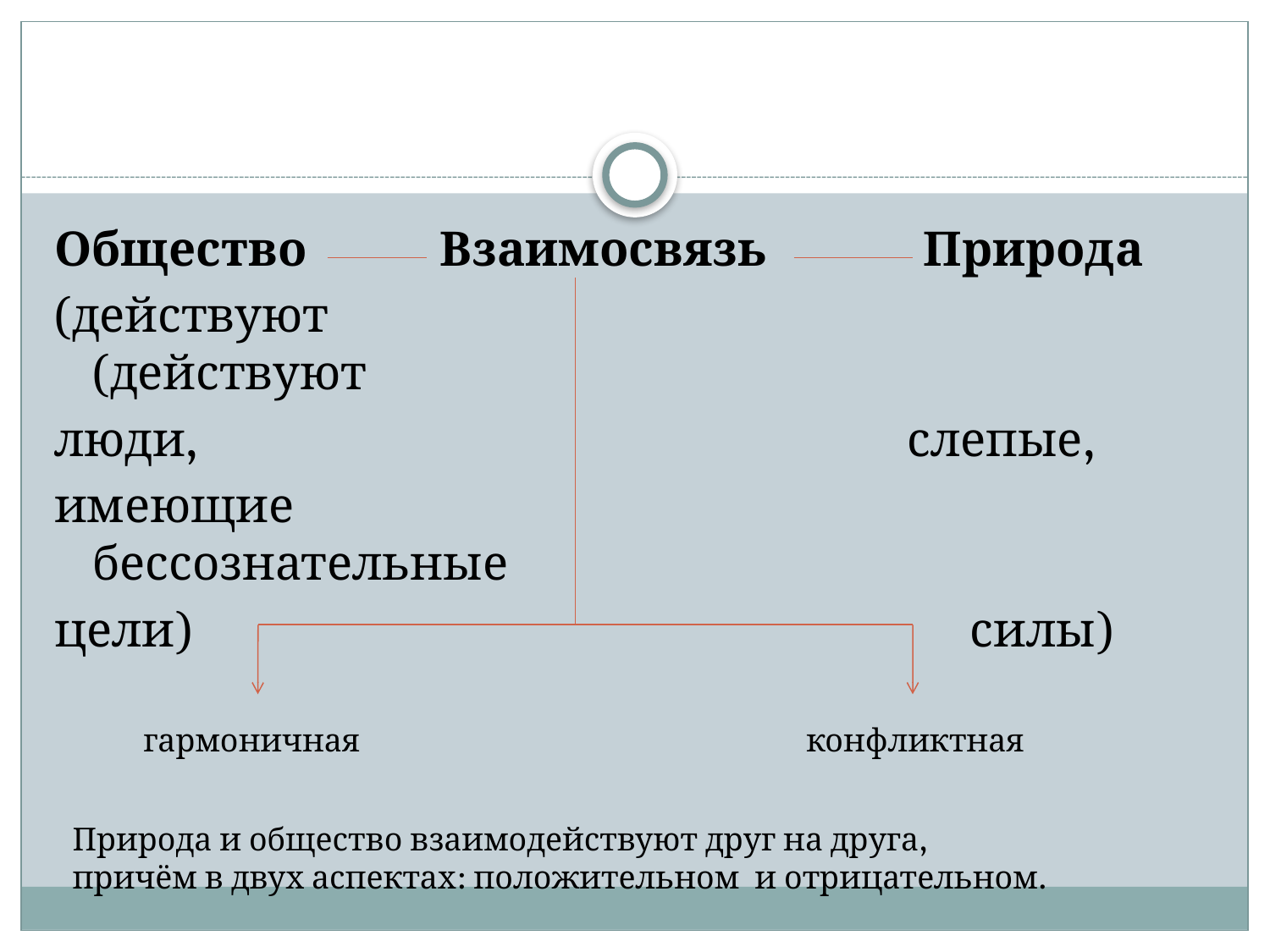

#
Общество           Взаимосвязь             Природа
(действуют                                                       (действуют
люди,                                                              слепые,
имеющие                                                бессознательные
цели)                                                                    силы)
гармоничная
конфликтная
Природа и общество взаимодействуют друг на друга,
причём в двух аспектах: положительном  и отрицательном.